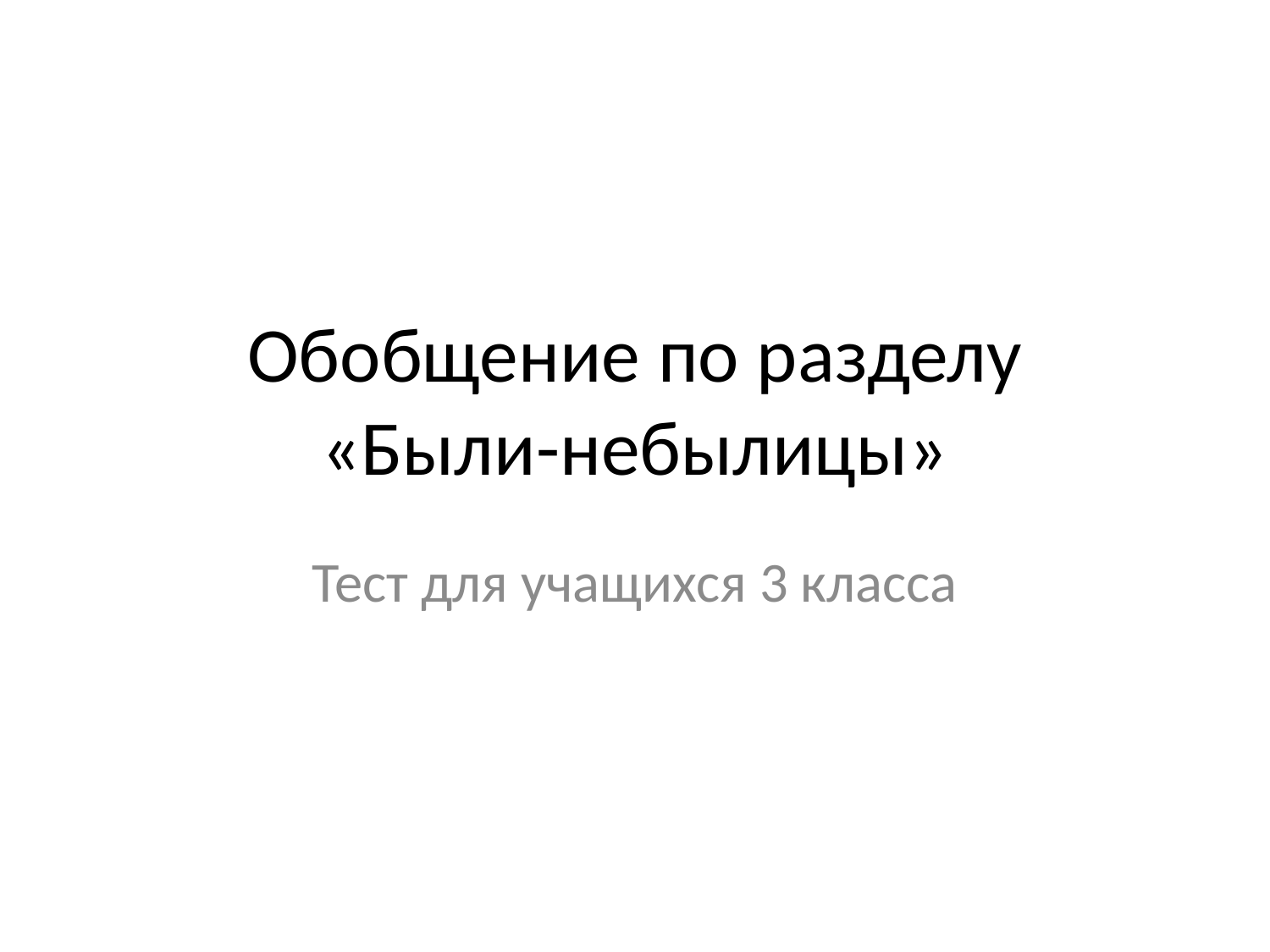

# Обобщение по разделу «Были-небылицы»
Тест для учащихся 3 класса